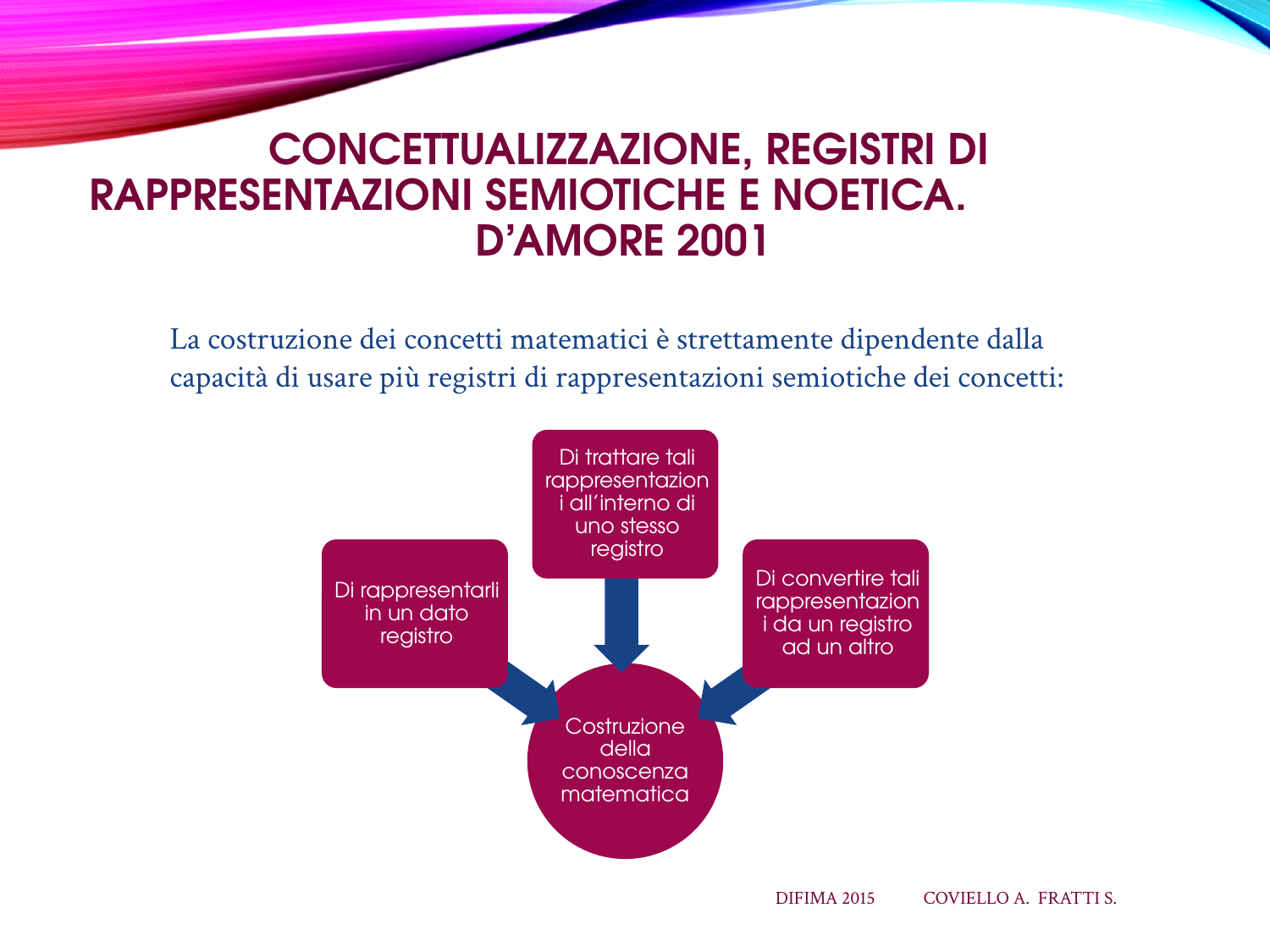

3
# Concettualizzazione, registri di rappresentazioni semiotiche e noetica.                  D’Amore 2001
La costruzione dei concetti matematici è strettamente dipendente dalla capacità di usare più registri di rappresentazioni semiotiche dei concetti:

Costruzione della conoscenza matematica
Di rappresentarli in un dato registro
Di trattare tali rappresentazioni all’interno di uno stesso registro
Di convertire tali rappresentazioni da un registro ad un altro
DIFDIFIMA 2015            COVIELLO A.  FRATTI S.
IMA 2015            COVIELLO A.  FRATTI S.